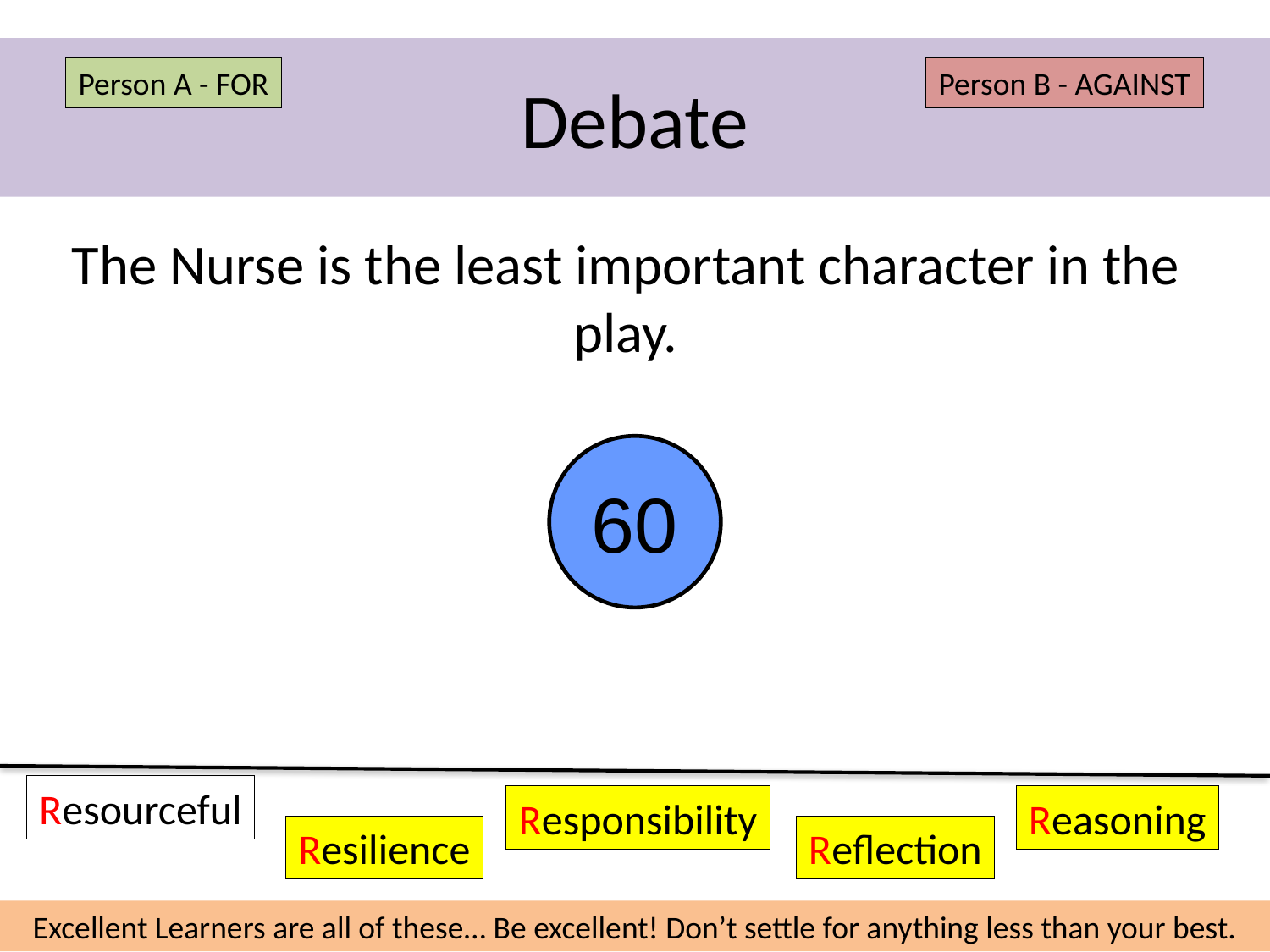

# Debate
Person A - FOR
Person B - AGAINST
The Nurse is the least important character in the play.
60
Resourceful
Responsibility
Reasoning
Resilience
Reflection
Excellent Learners are all of these… Be excellent! Don’t settle for anything less than your best.